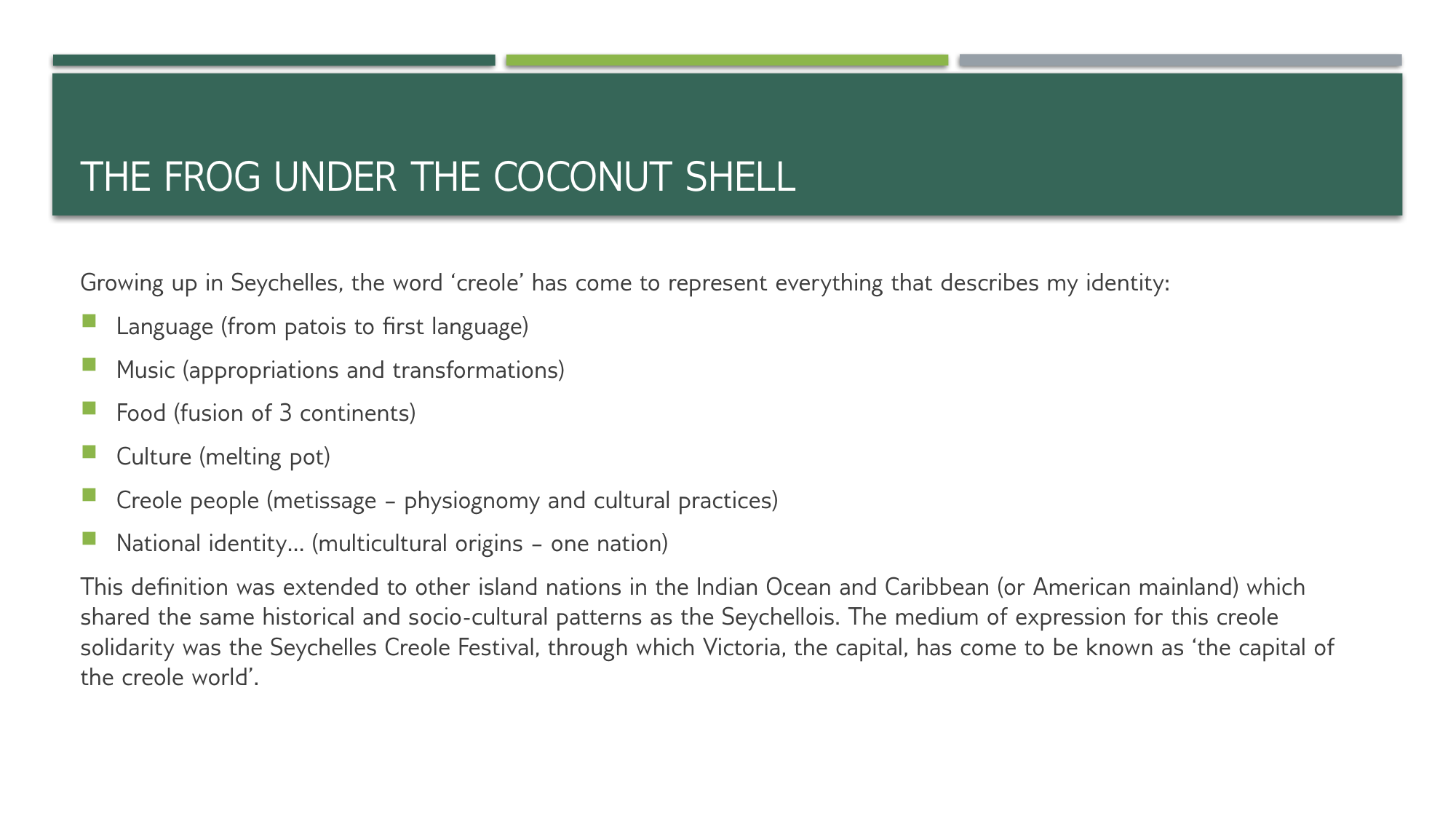

# the frog under the coconut shell
Growing up in Seychelles, the word ‘creole’ has come to represent everything that describes my identity:
Language (from patois to first language)
Music (appropriations and transformations)
Food (fusion of 3 continents)
Culture (melting pot)
Creole people (metissage – physiognomy and cultural practices)
National identity… (multicultural origins – one nation)
This definition was extended to other island nations in the Indian Ocean and Caribbean (or American mainland) which shared the same historical and socio-cultural patterns as the Seychellois. The medium of expression for this creole solidarity was the Seychelles Creole Festival, through which Victoria, the capital, has come to be known as ‘the capital of the creole world’.